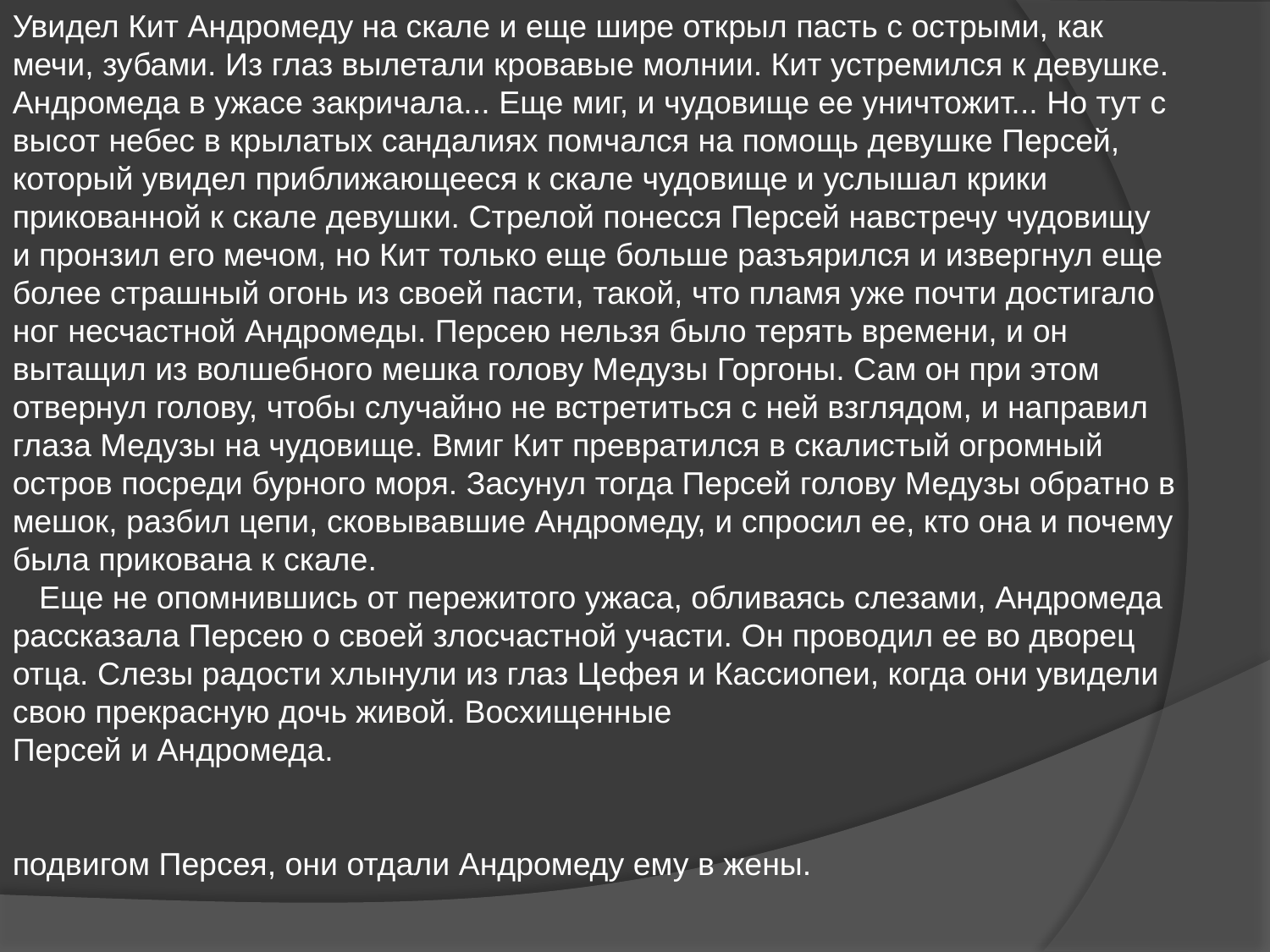

Увидел Кит Андромеду на скале и еще шире открыл пасть с острыми, как мечи, зубами. Из глаз вылетали кровавые молнии. Кит устремился к девушке. Андромеда в ужасе закричала... Еще миг, и чудовище ее уничтожит... Но тут с высот небес в крылатых сандалиях помчался на помощь девушке Персей, который увидел приближающееся к скале чудовище и услышал крики прикованной к скале девушки. Стрелой понесся Персей навстречу чудовищу и пронзил его мечом, но Кит только еще больше разъярился и извергнул еще более страшный огонь из своей пасти, такой, что пламя уже почти достигало ног несчастной Андромеды. Персею нельзя было терять времени, и он вытащил из волшебного мешка голову Медузы Горгоны. Сам он при этом отвернул голову, чтобы случайно не встретиться с ней взглядом, и направил глаза Медузы на чудовище. Вмиг Кит превратился в скалистый огромный остров посреди бурного моря. Засунул тогда Персей голову Медузы обратно в мешок, разбил цепи, сковывавшие Андромеду, и спросил ее, кто она и почему была прикована к скале.
   Еще не опомнившись от пережитого ужаса, обливаясь слезами, Андромеда рассказала Персею о своей злосчастной участи. Он проводил ее во дворец отца. Слезы радости хлынули из глаз Цефея и Кассиопеи, когда они увидели свою прекрасную дочь живой. Восхищенные
Персей и Андромеда.

подвигом Персея, они отдали Андромеду ему в жены.